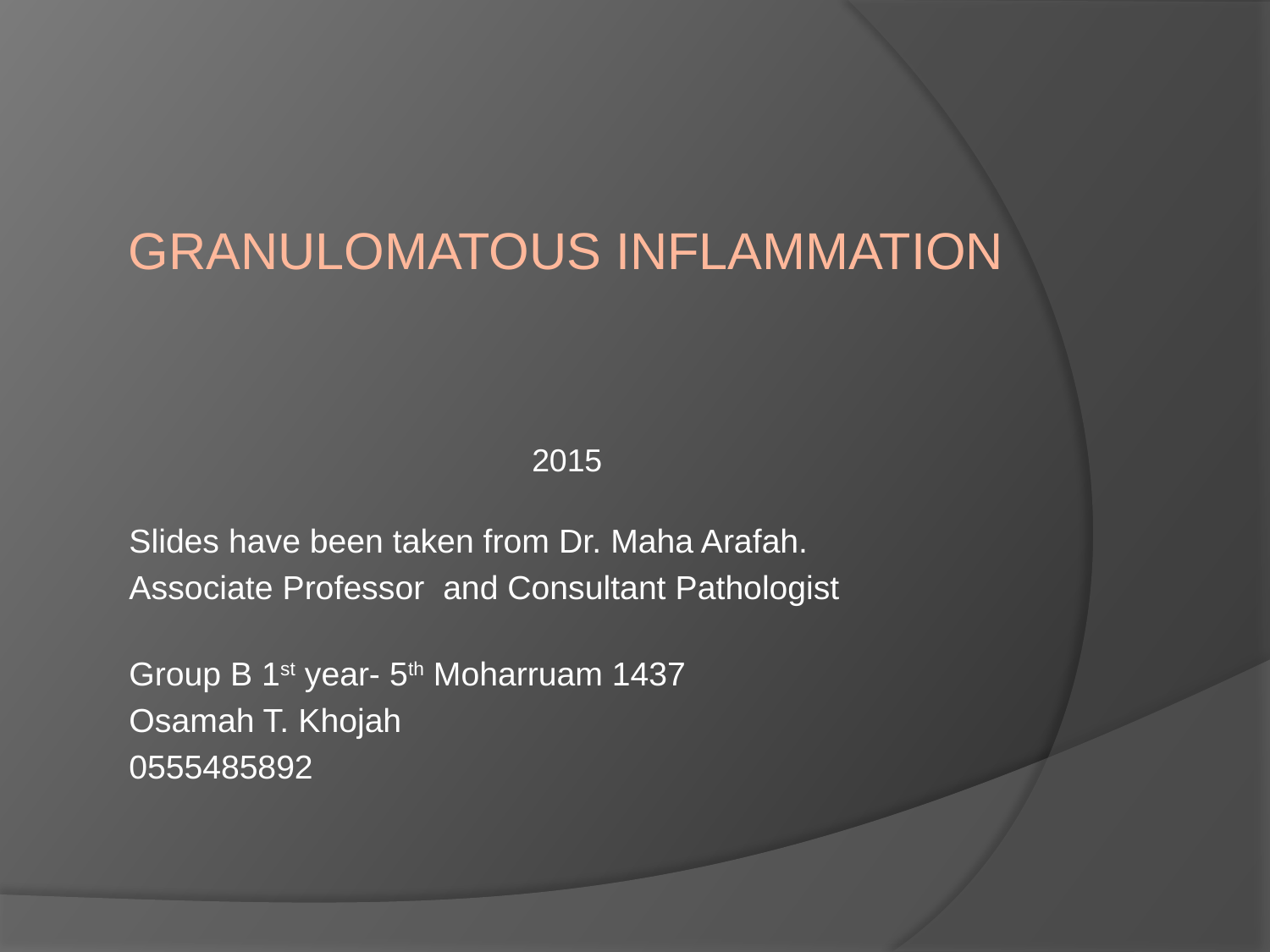

# GRANULOMATOUS INFLAMMATION
2015
Slides have been taken from Dr. Maha Arafah.
Associate Professor  and Consultant Pathologist
Group B 1st year- 5th Moharruam 1437
Osamah T. Khojah
0555485892